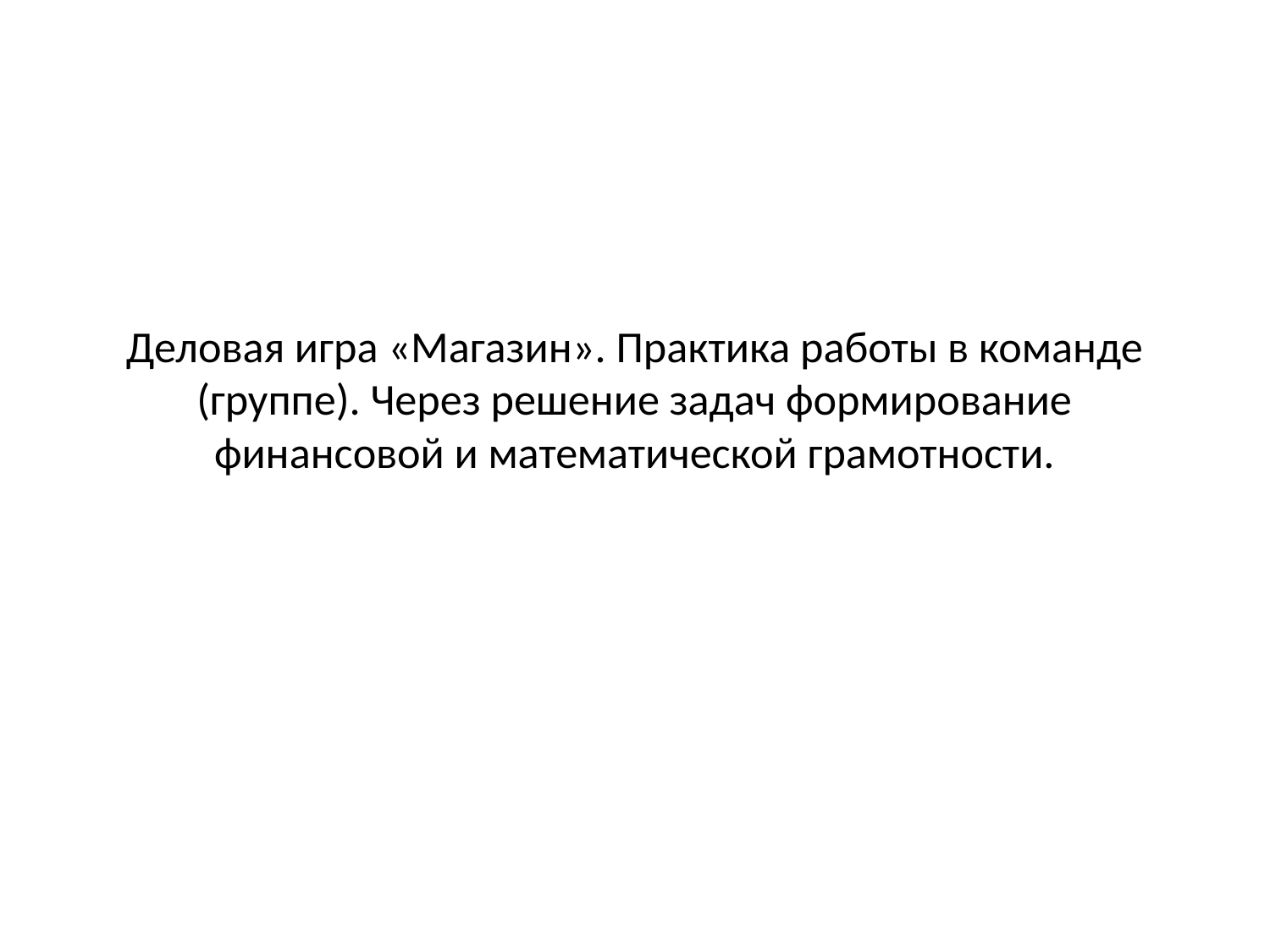

# Деловая игра «Магазин». Практика работы в команде (группе). Через решение задач формирование финансовой и математической грамотности.